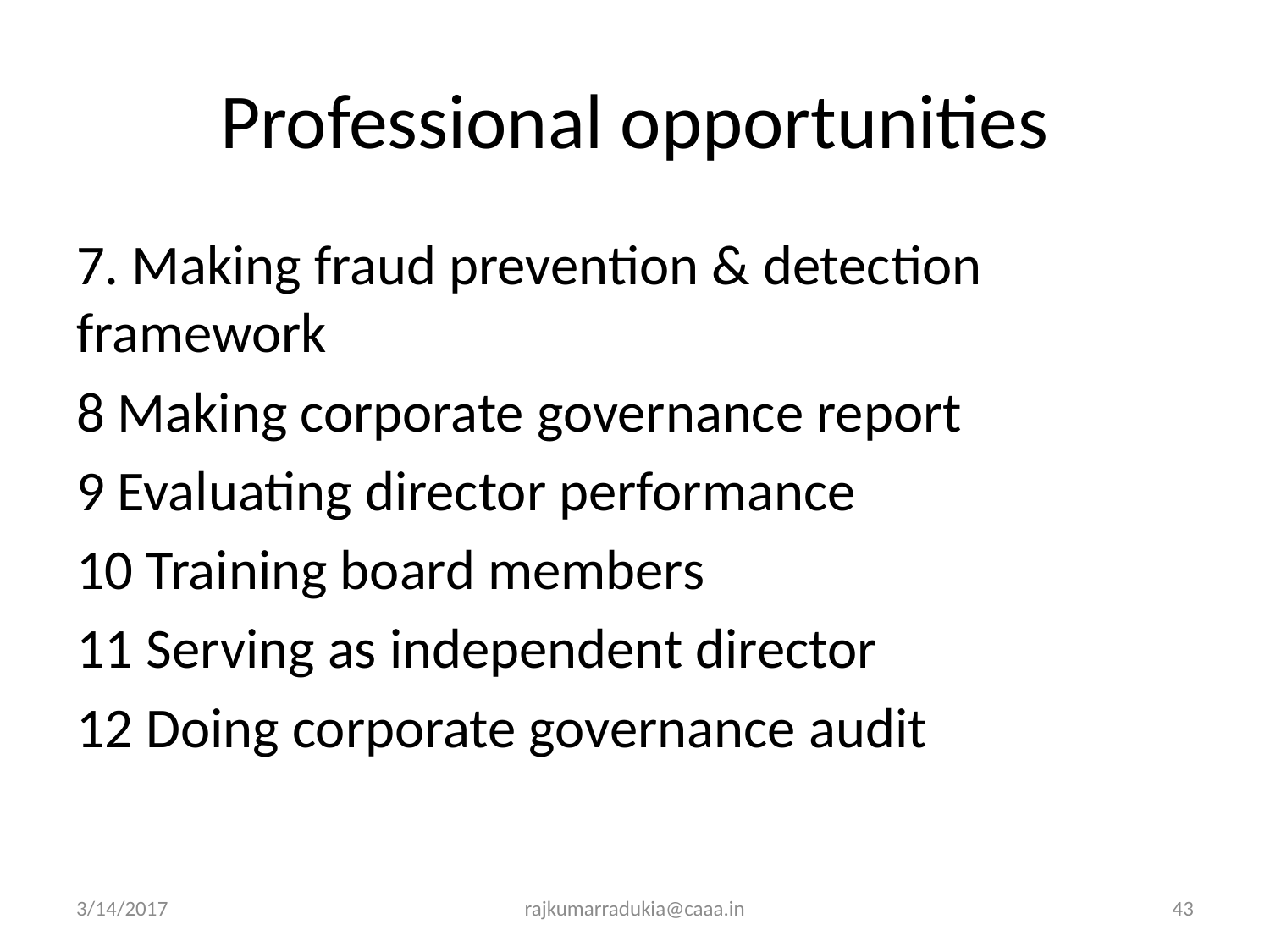

# Professional opportunities
7. Making fraud prevention & detection framework
8 Making corporate governance report
9 Evaluating director performance
10 Training board members
11 Serving as independent director
12 Doing corporate governance audit

3/14/2017
rajkumarradukia@caaa.in
43